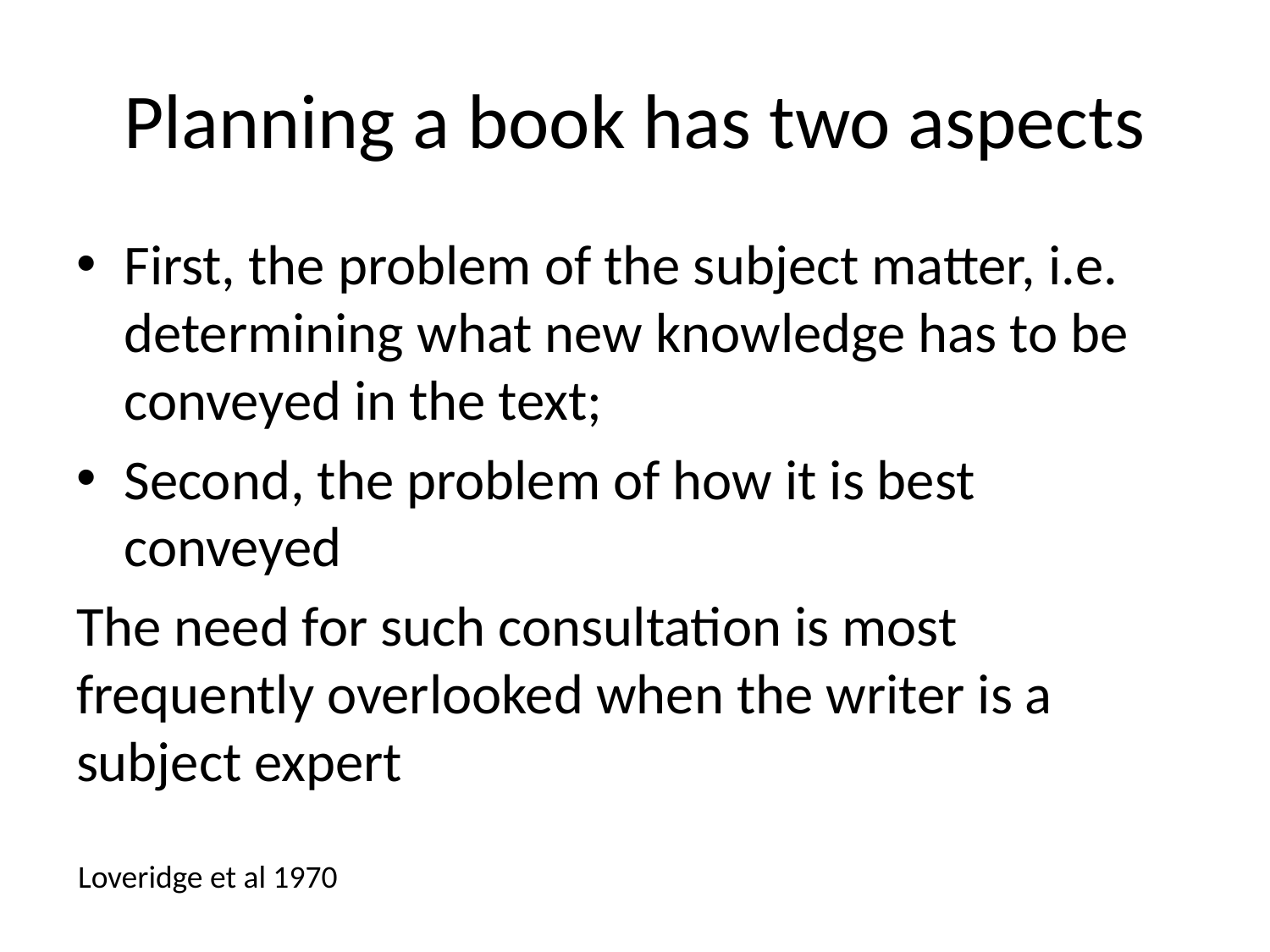

# Planning a book has two aspects
First, the problem of the subject matter, i.e. determining what new knowledge has to be conveyed in the text;
Second, the problem of how it is best conveyed
The need for such consultation is most frequently overlooked when the writer is a subject expert

Loveridge et al 1970